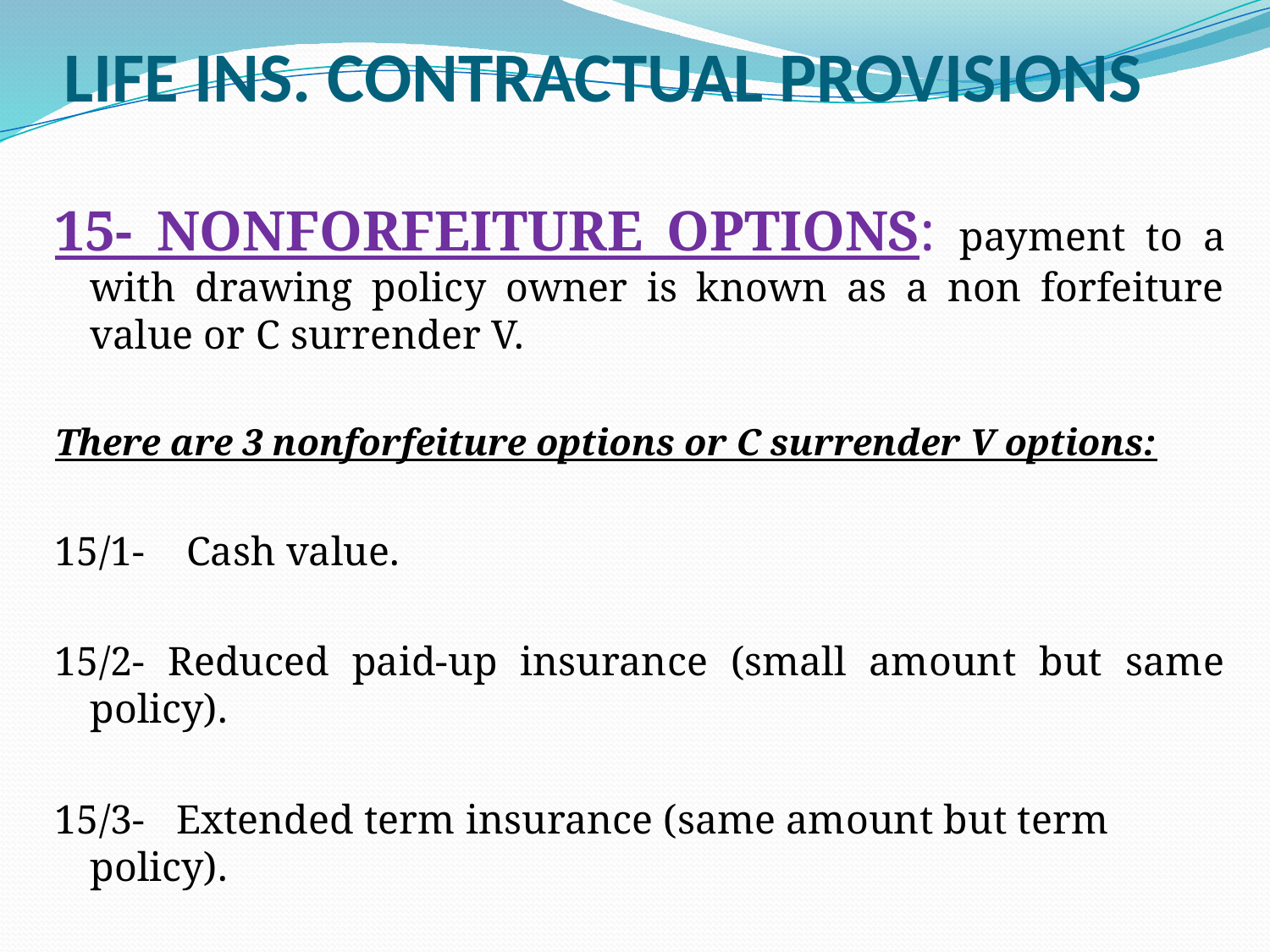

# LIFE INS. CONTRACTUAL PROVISIONS
15- NONFORFEITURE OPTIONS: payment to a with drawing policy owner is known as a non forfeiture value or C surrender V.

There are 3 nonforfeiture options or C surrender V options:

15/1-    Cash value.

15/2- Reduced paid-up insurance (small amount but same policy).

15/3-   Extended term insurance (same amount but term policy).